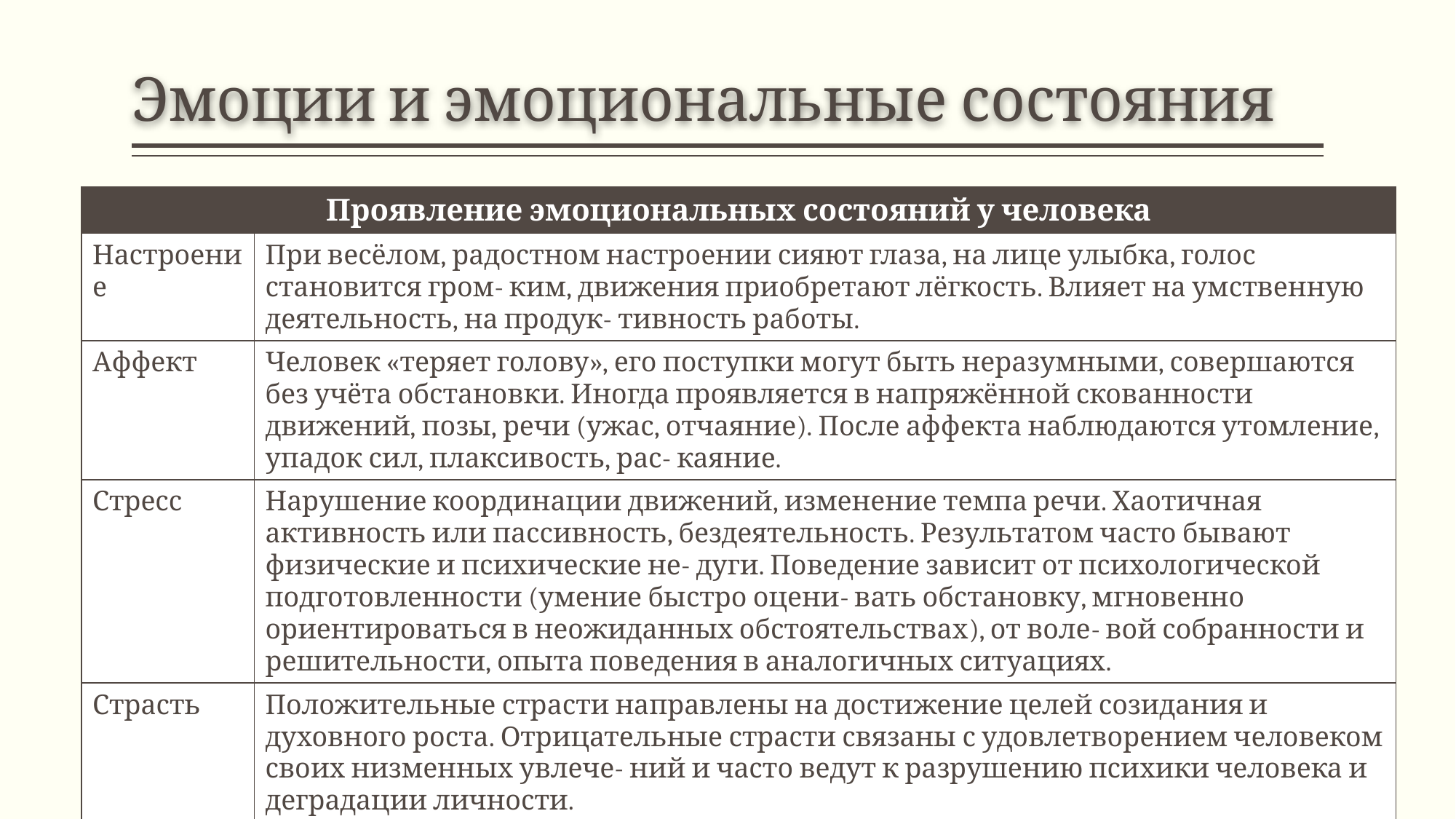

# Эмоции и эмоциональные состояния
| Проявление эмоциональных состояний у человека |  |
| --- | --- |
| Настроение | При весёлом, радостном настроении сияют глаза, на лице улыбка, голос становится гром- ким, движения приобретают лёгкость. Влияет на умственную деятельность, на продук- тивность работы. |
| Аффект | Человек «теряет голову», его поступки могут быть неразумными, совершаются без учёта обстановки. Иногда проявляется в напряжённой скованности движений, позы, речи (ужас, отчаяние). После аффекта наблюдаются утомление, упадок сил, плаксивость, рас- каяние. |
| Стресс | Нарушение координации движений, изменение темпа речи. Хаотичная активность или пассивность, бездеятельность. Результатом часто бывают физические и психические не- дуги. Поведение зависит от психологической подготовленности (умение быстро оцени- вать обстановку, мгновенно ориентироваться в неожиданных обстоятельствах), от воле- вой собранности и решительности, опыта поведения в аналогичных ситуациях. |
| Страсть | Положительные страсти направлены на достижение целей созидания и духовного роста. Отрицательные страсти связаны с удовлетворением человеком своих низменных увлече- ний и часто ведут к разрушению психики человека и деградации личности. |